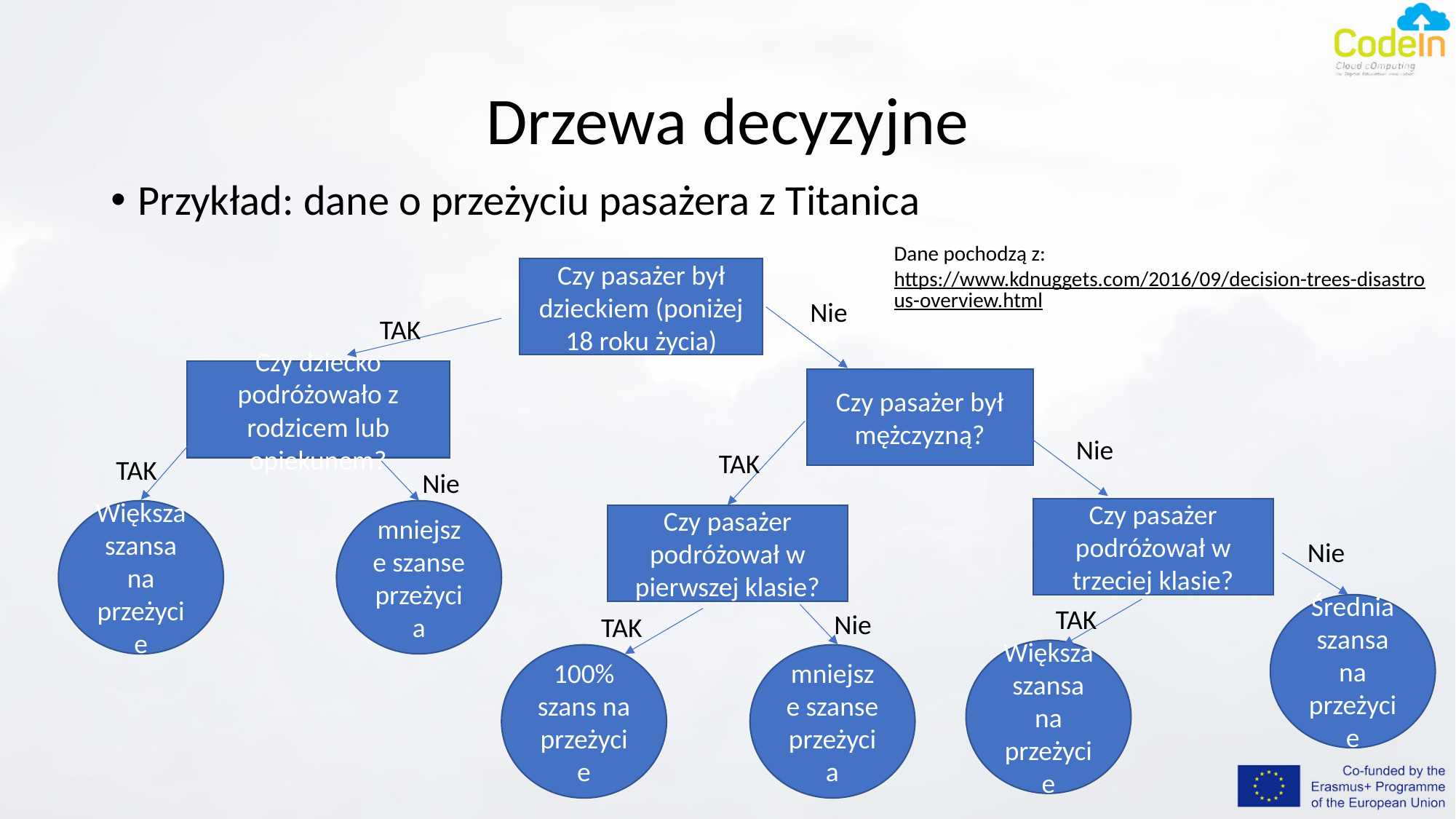

# Drzewa decyzyjne
Przykład: dane o przeżyciu pasażera z Titanica
Dane pochodzą z:
https://www.kdnuggets.com/2016/09/decision-trees-disastrous-overview.html
Czy pasażer był dzieckiem (poniżej 18 roku życia)
Nie
TAK
Czy dziecko podróżowało z rodzicem lub opiekunem?
Czy pasażer był mężczyzną?
Nie
TAK
TAK
Nie
Czy pasażer podróżował w trzeciej klasie?
Większa szansa na przeżycie
mniejsze szanse przeżycia
Czy pasażer podróżował w pierwszej klasie?
Nie
Średnia szansa na przeżycie
TAK
Nie
TAK
Większa szansa na przeżycie
100% szans na przeżycie
mniejsze szanse przeżycia